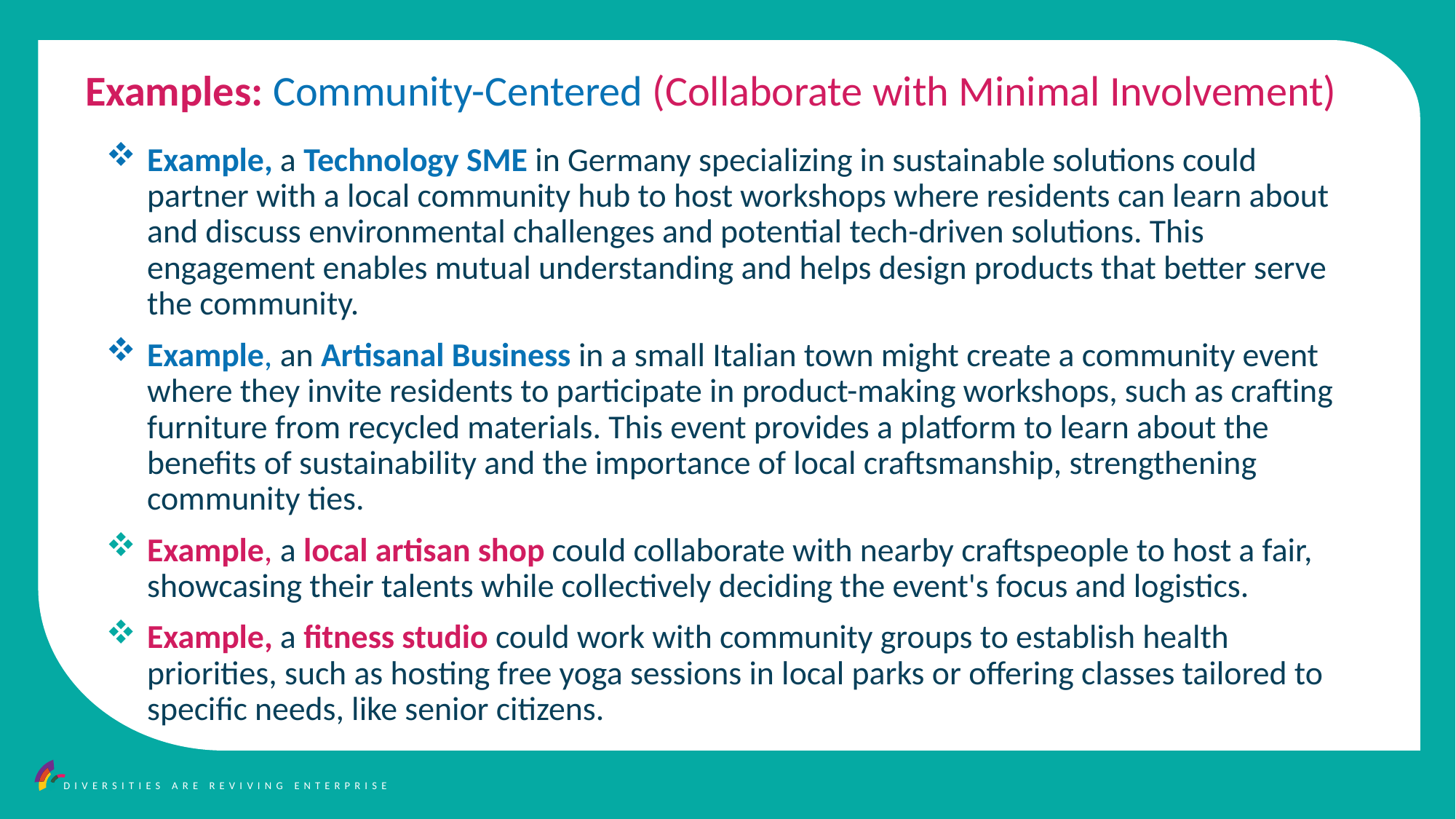

Examples: Community-Centered (Collaborate with Minimal Involvement)
Example, a Technology SME in Germany specializing in sustainable solutions could partner with a local community hub to host workshops where residents can learn about and discuss environmental challenges and potential tech-driven solutions. This engagement enables mutual understanding and helps design products that better serve the community.
Example, an Artisanal Business in a small Italian town might create a community event where they invite residents to participate in product-making workshops, such as crafting furniture from recycled materials. This event provides a platform to learn about the benefits of sustainability and the importance of local craftsmanship, strengthening community ties.
Example, a local artisan shop could collaborate with nearby craftspeople to host a fair, showcasing their talents while collectively deciding the event's focus and logistics.
Example, a fitness studio could work with community groups to establish health priorities, such as hosting free yoga sessions in local parks or offering classes tailored to specific needs, like senior citizens.